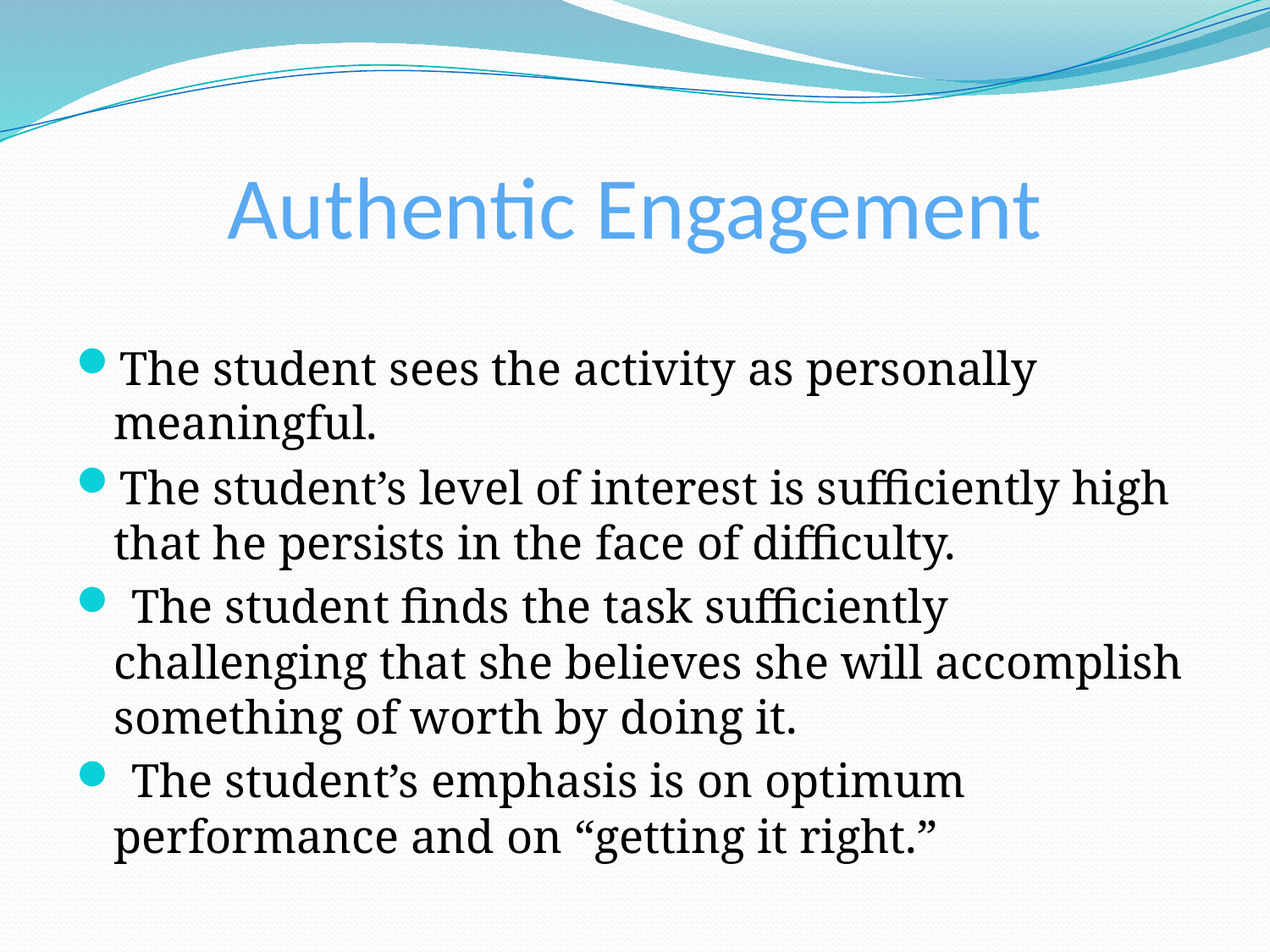

# Authentic Engagement

The student sees the activity as personally meaningful.
The student’s level of interest is sufficiently high that he persists in the face of difficulty.
 The student finds the task sufficiently challenging that she believes she will accomplish something of worth by doing it.
 The student’s emphasis is on optimum performance and on “getting it right.”